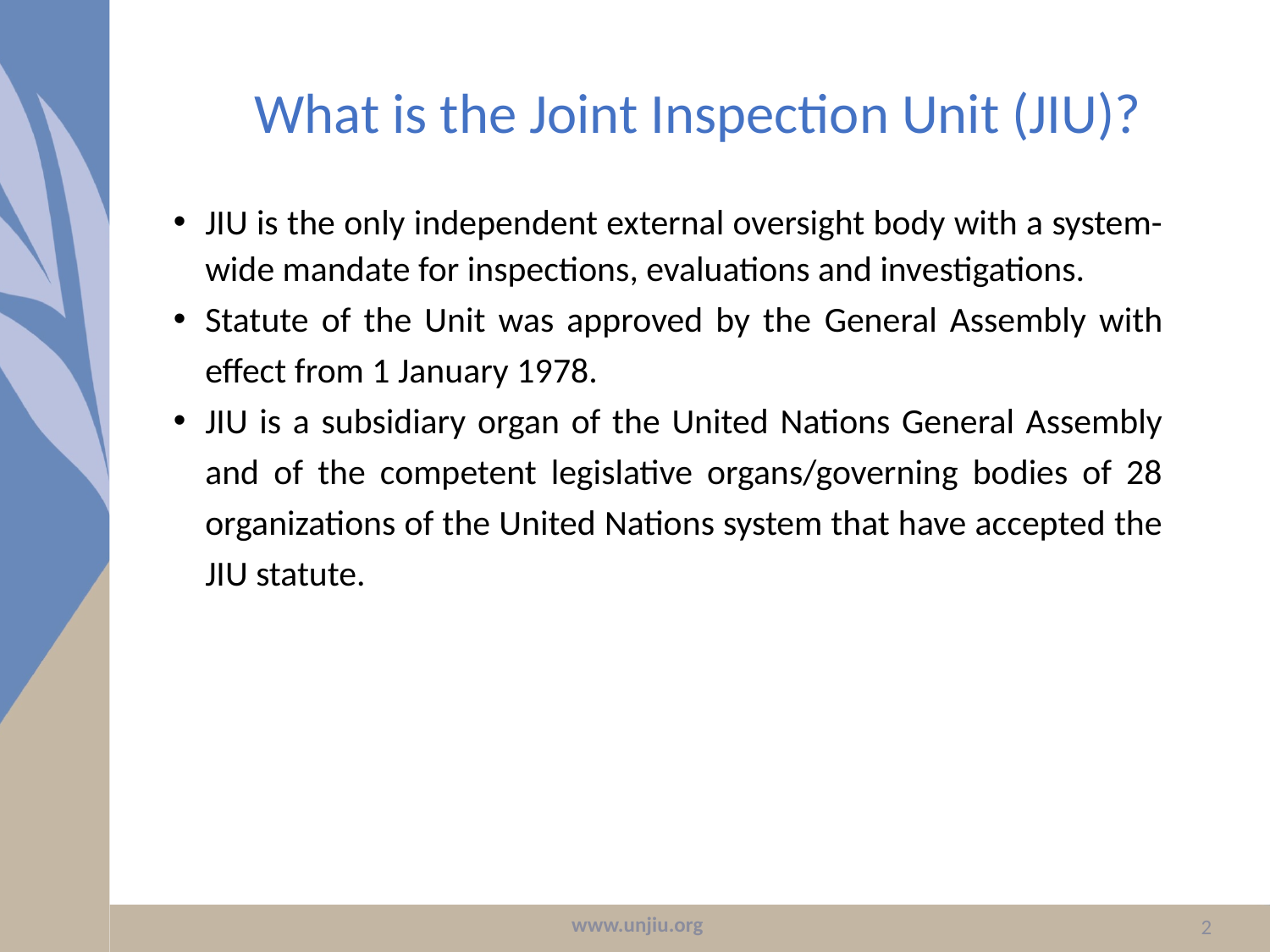

# What is the Joint Inspection Unit (JIU)?
JIU is the only independent external oversight body with a system-wide mandate for inspections, evaluations and investigations.
Statute of the Unit was approved by the General Assembly with effect from 1 January 1978.
JIU is a subsidiary organ of the United Nations General Assembly and of the competent legislative organs/governing bodies of 28 organizations of the United Nations system that have accepted the JIU statute.

www.unjiu.org
2